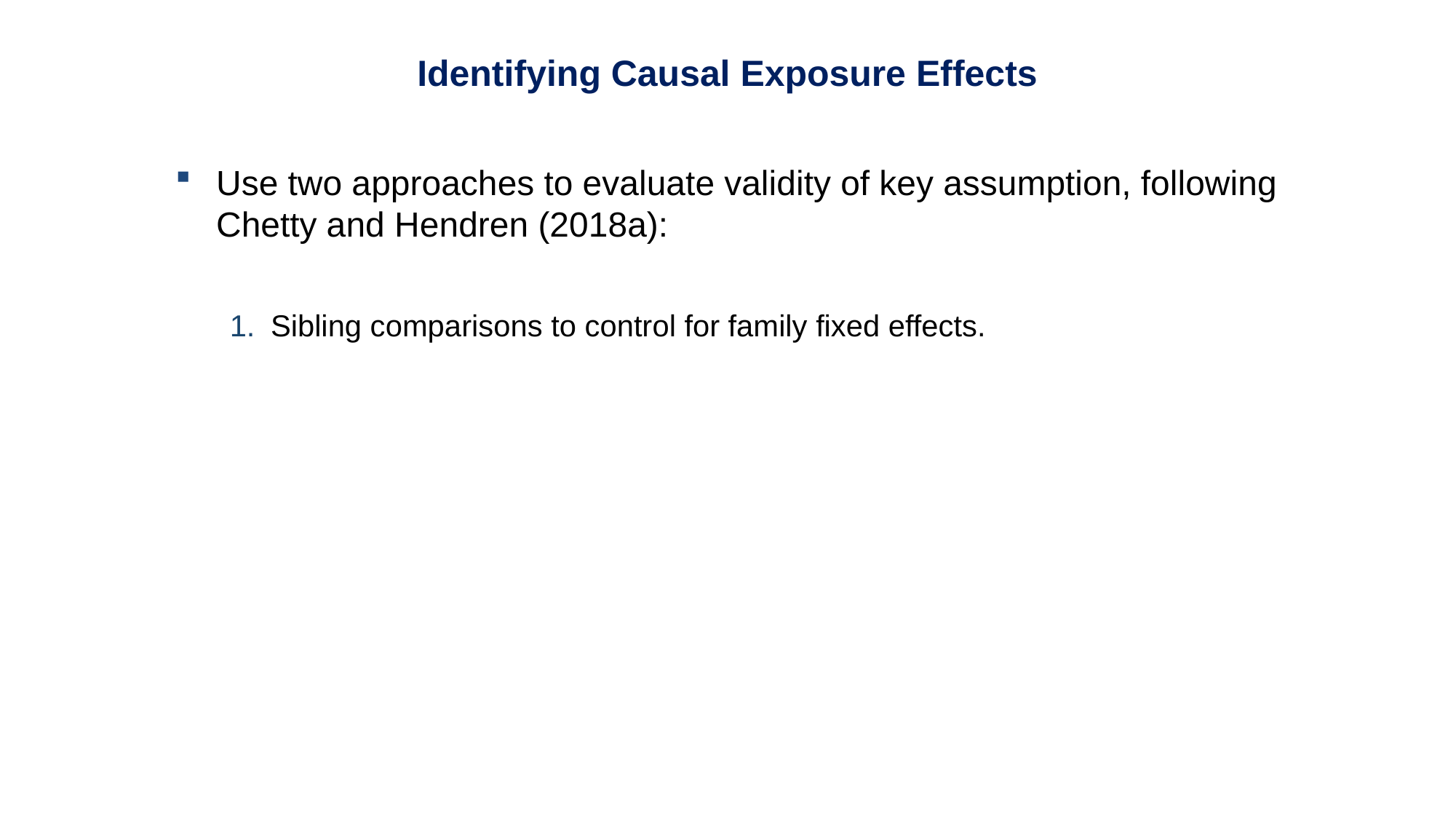

Identifying Causal Exposure Effects
Use two approaches to evaluate validity of key assumption, following Chetty and Hendren (2018a):

Sibling comparisons to control for family fixed effects.